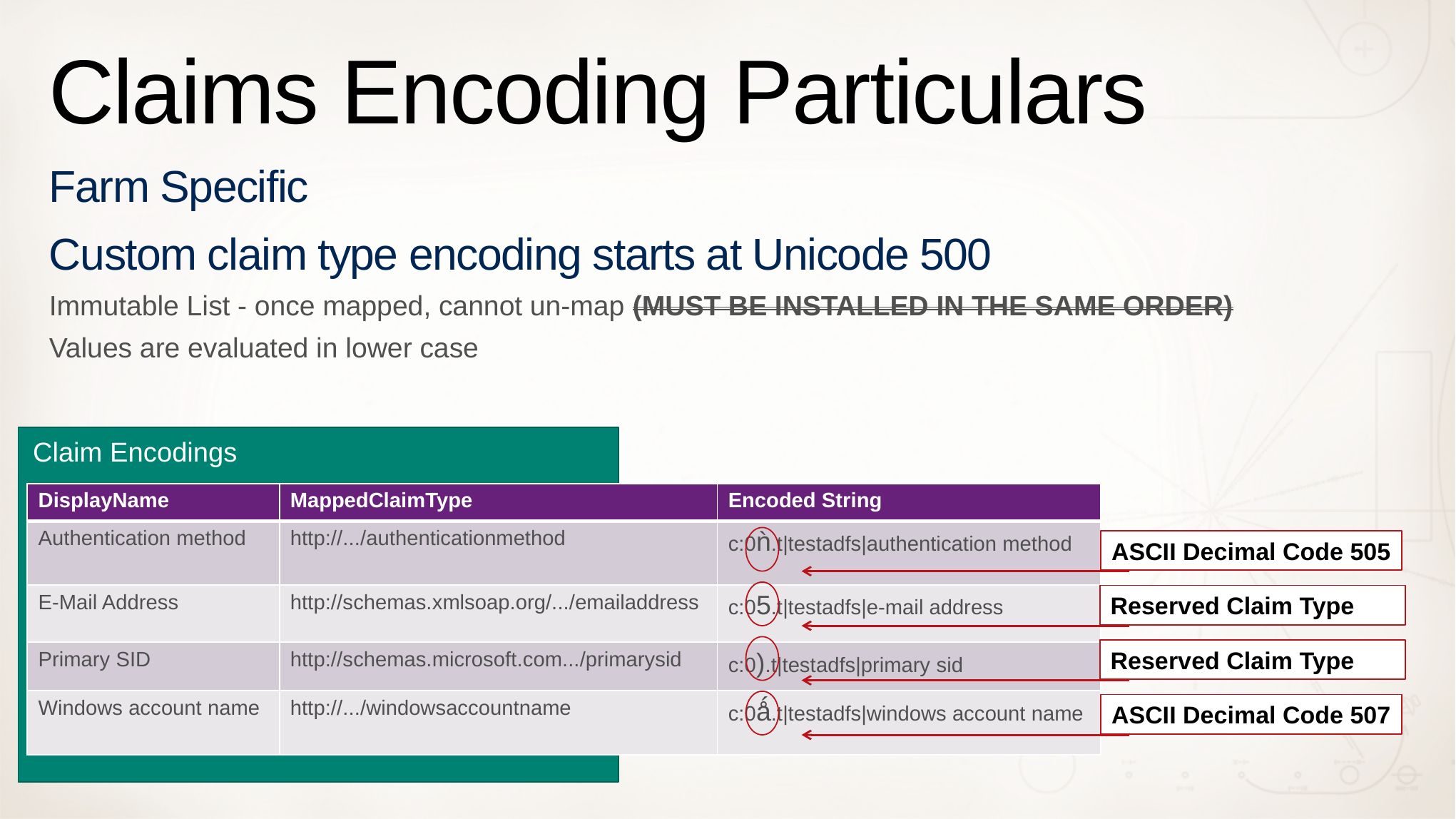

# Claims Encoding Particulars
Farm Specific
Custom claim type encoding starts at Unicode 500
Immutable List - once mapped, cannot un-map (MUST BE INSTALLED IN THE SAME ORDER)
Values are evaluated in lower case

Claim Encodings
| DisplayName | MappedClaimType | Encoded String |
| --- | --- | --- |
| Authentication method | http://.../authenticationmethod | c:0ǹ.t|testadfs|authentication method |
| E-Mail Address | http://schemas.xmlsoap.org/.../emailaddress | c:05.t|testadfs|e-mail address |
| Primary SID | http://schemas.microsoft.com.../primarysid | c:0).t|testadfs|primary sid |
| Windows account name | http://.../windowsaccountname | c:0ǻ.t|testadfs|windows account name |

ASCII Decimal Code 505

Reserved Claim Type

Reserved Claim Type

ASCII Decimal Code 507